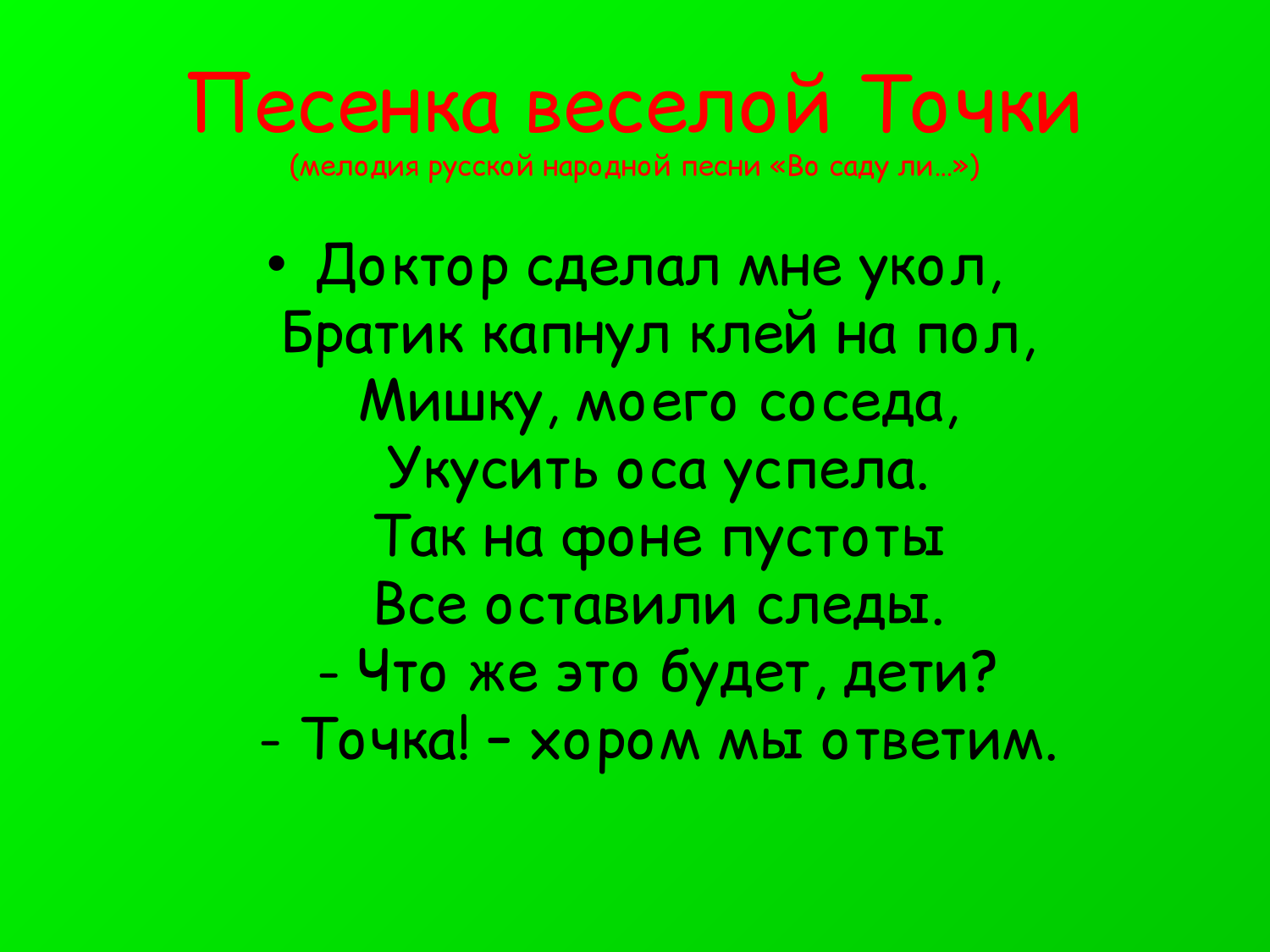

# Песенка веселой Точки (мелодия русской народной песни «Во саду ли…»)
Доктор сделал мне укол,
Братик капнул клей на пол,
Мишку, моего соседа,
Укусить оса успела.
Так на фоне пустоты
Все оставили следы.
- Что же это будет, дети?
- Точка! – хором мы ответим.